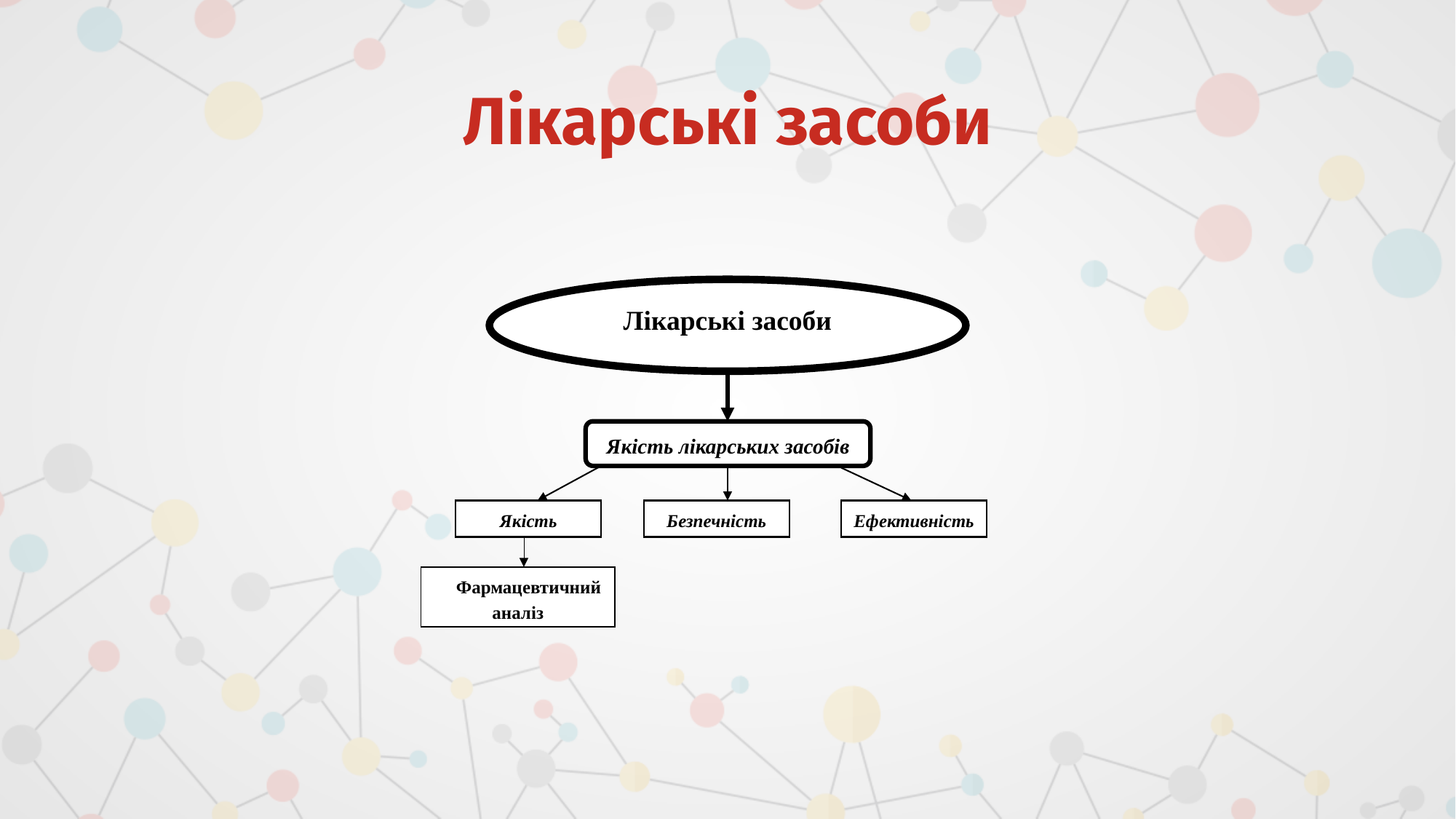

# Лікарські засоби
Лікарські засоби

Якість лікарських засобів

Якість

Безпечність

Ефективність

Фармацевтичний аналіз